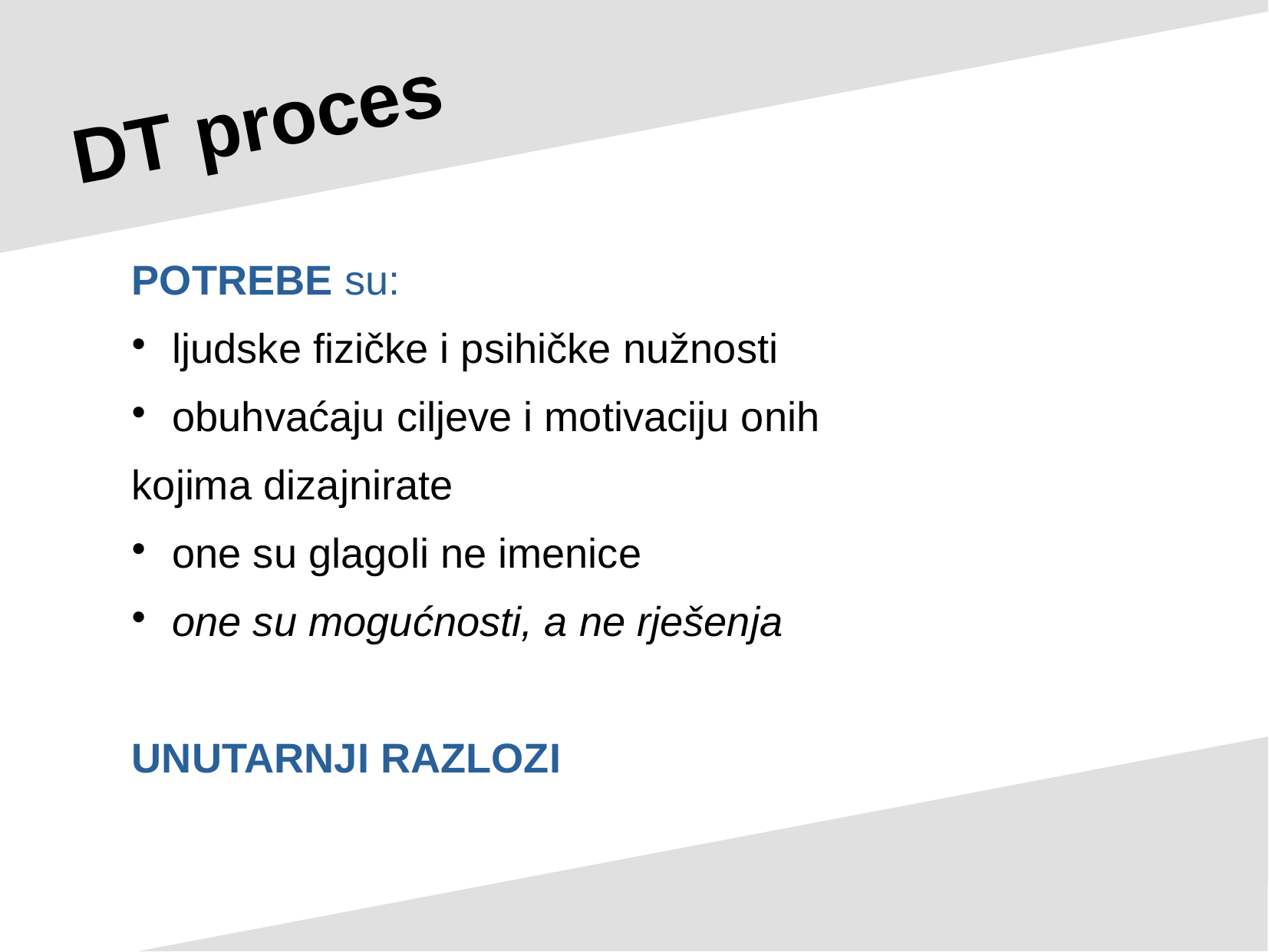

DT proces
POTREBE su:
ljudske fizičke i psihičke nužnosti
obuhvaćaju ciljeve i motivaciju onih
kojima dizajnirate
one su glagoli ne imenice
one su mogućnosti, a ne rješenja

UNUTARNJI RAZLOZI